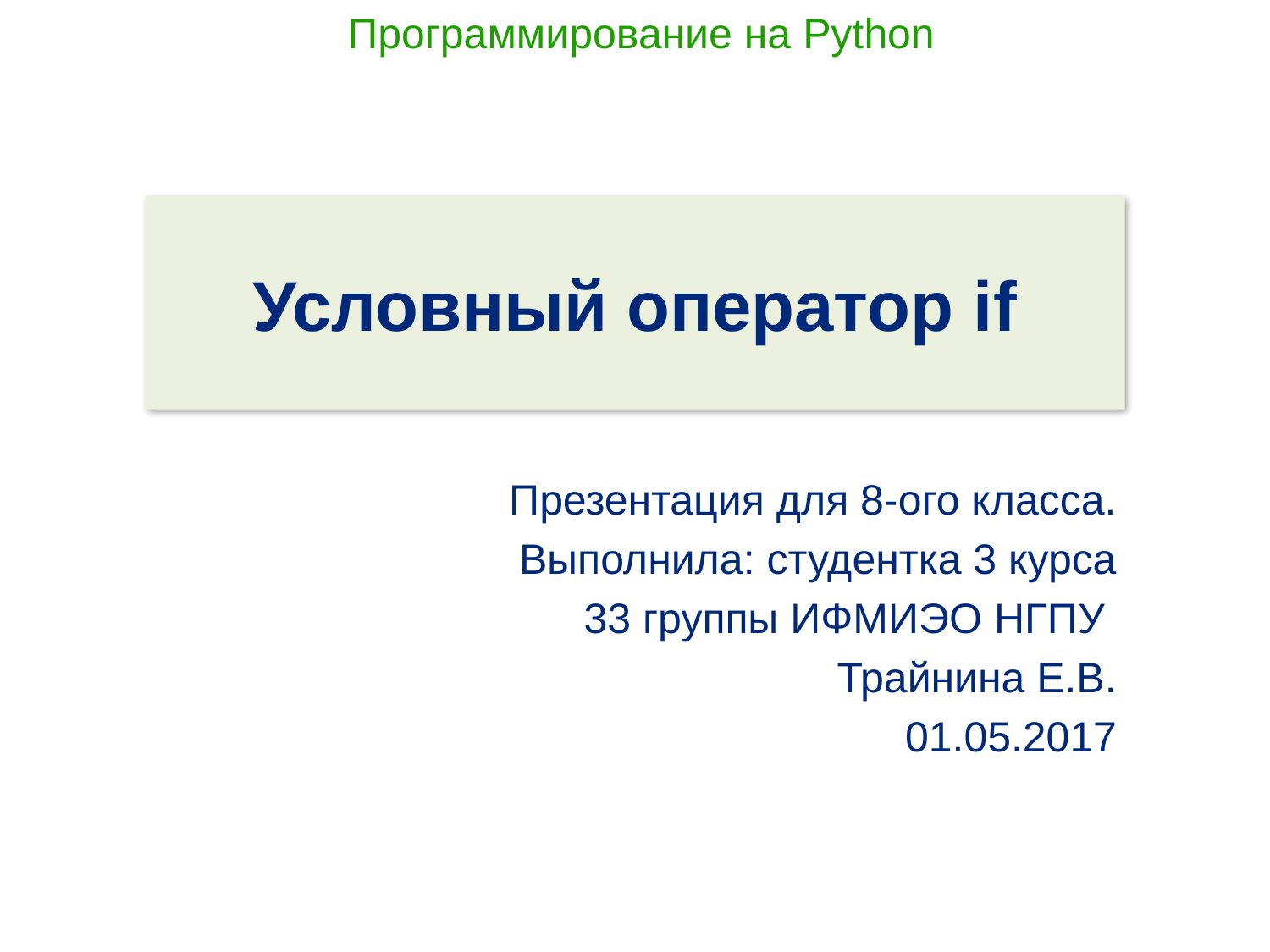

Программирование на Python
# Условный оператор if
Презентация для 8-ого класса.
Выполнила: студентка 3 курса
33 группы ИФМИЭО НГПУ
Трайнина Е.В.
01.05.2017